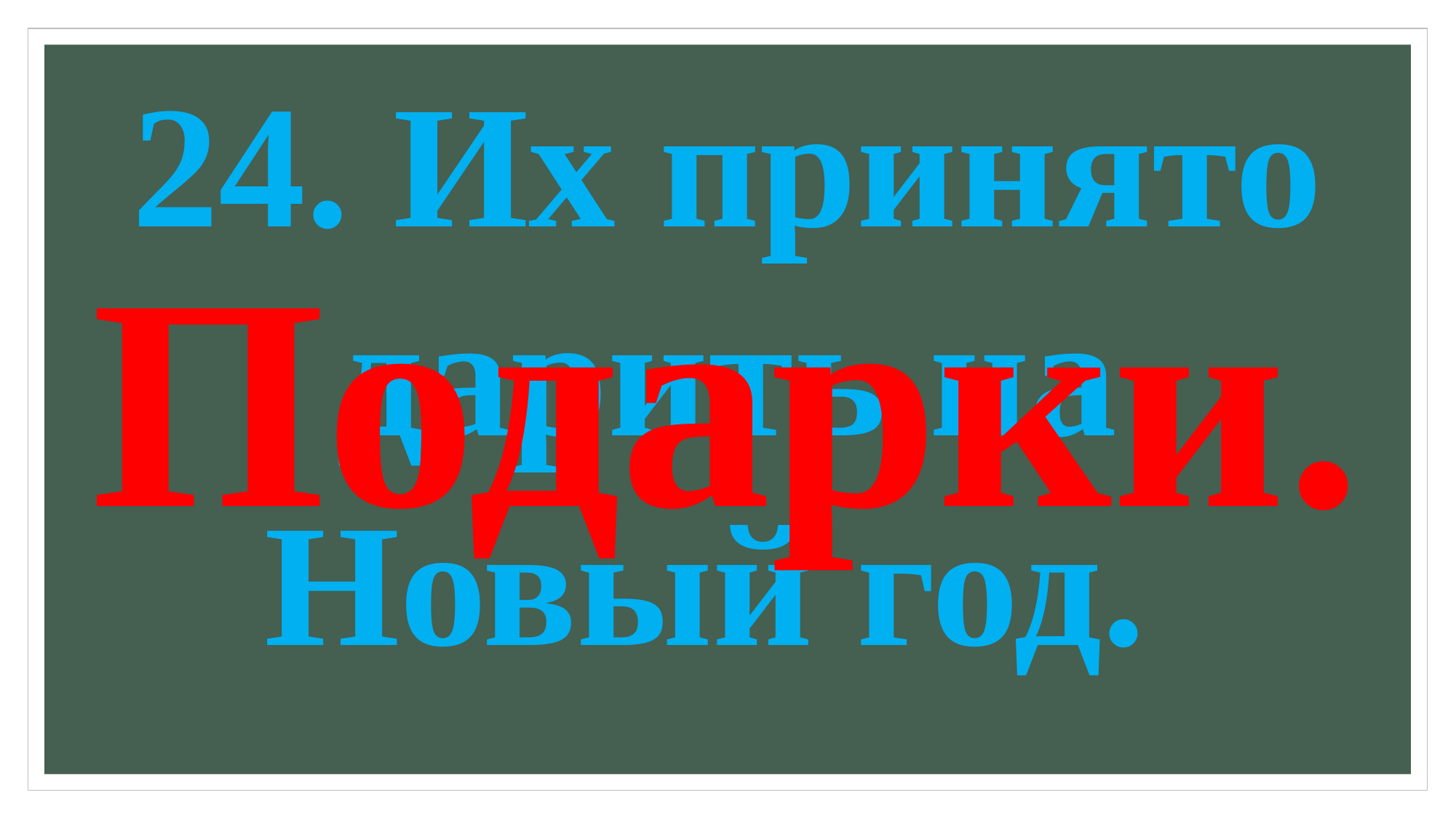

24. Их принято дарить на Новый год.
Подарки.